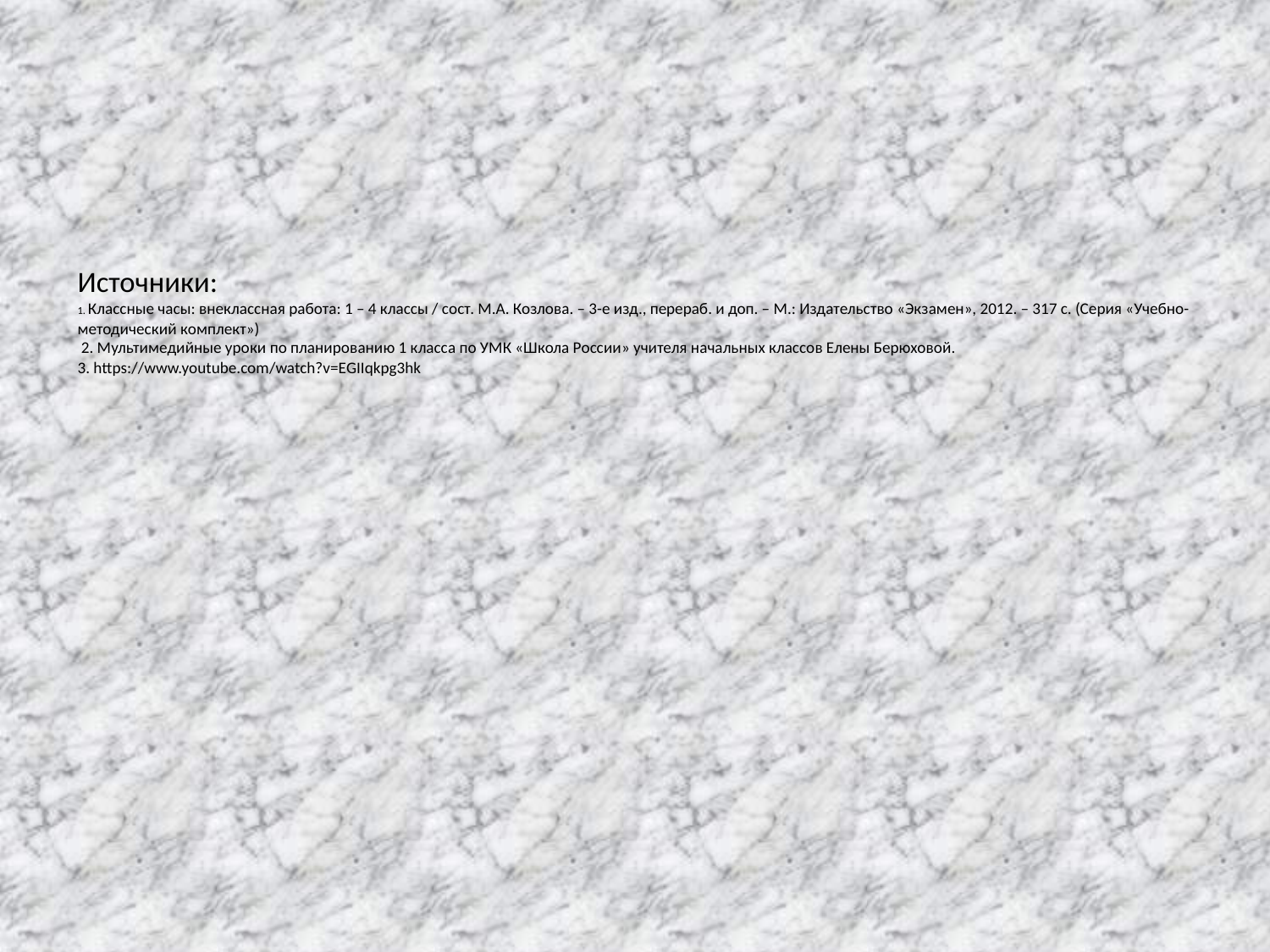

# Источники: 1. Классные часы: внеклассная работа: 1 – 4 классы / сост. М.А. Козлова. – 3-е изд., перераб. и доп. – М.: Издательство «Экзамен», 2012. – 317 с. (Серия «Учебно-методический комплект») 2. Мультимедийные уроки по планированию 1 класса по УМК «Школа России» учителя начальных классов Елены Берюховой. 3. https://www.youtube.com/watch?v=EGIIqkpg3hk